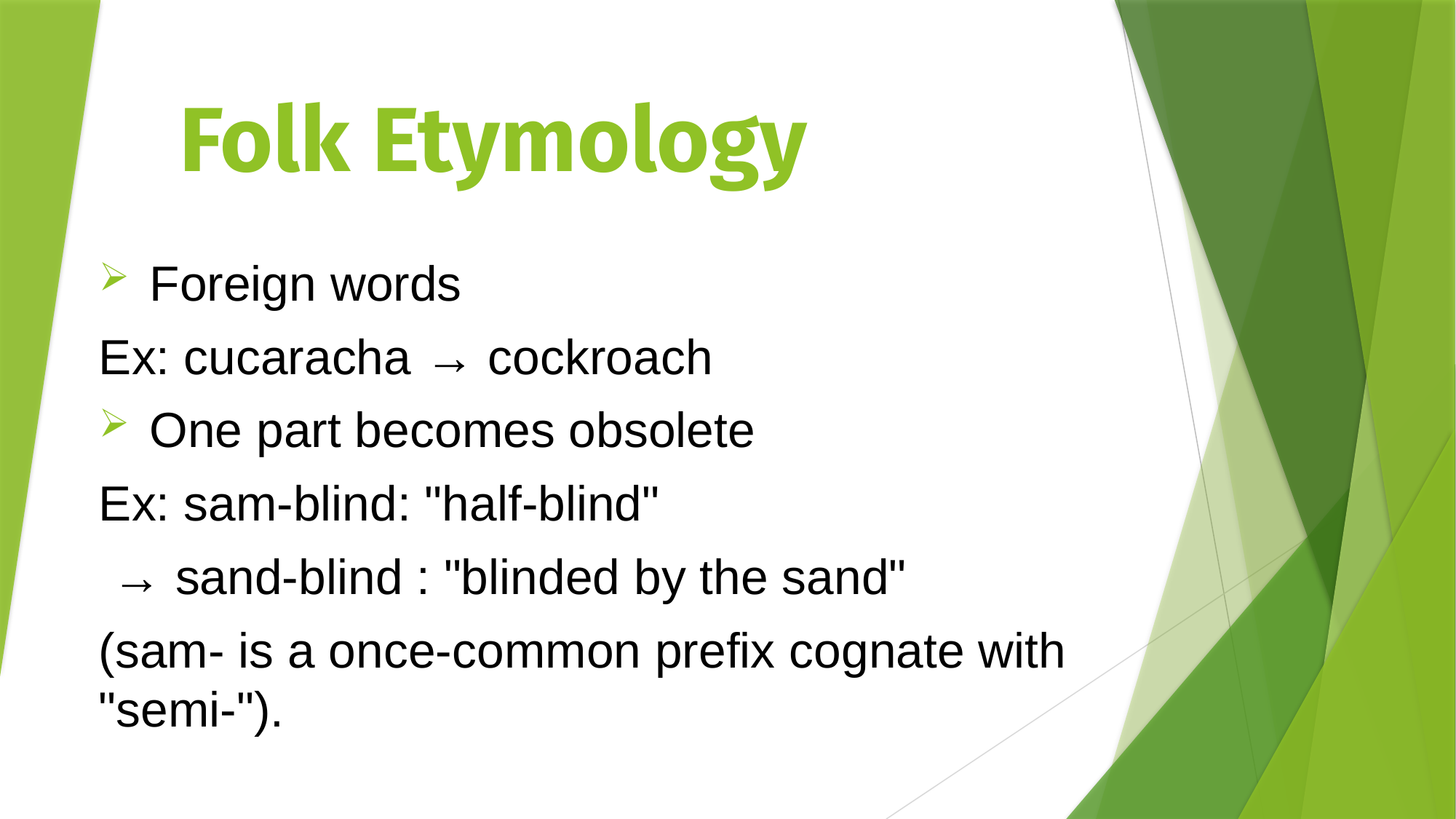

# Folk Etymology
Foreign words
Ex: cucaracha → cockroach
One part becomes obsolete
Ex: sam-blind: "half-blind"
 → sand-blind : "blinded by the sand"
(sam- is a once-common prefix cognate with "semi-").